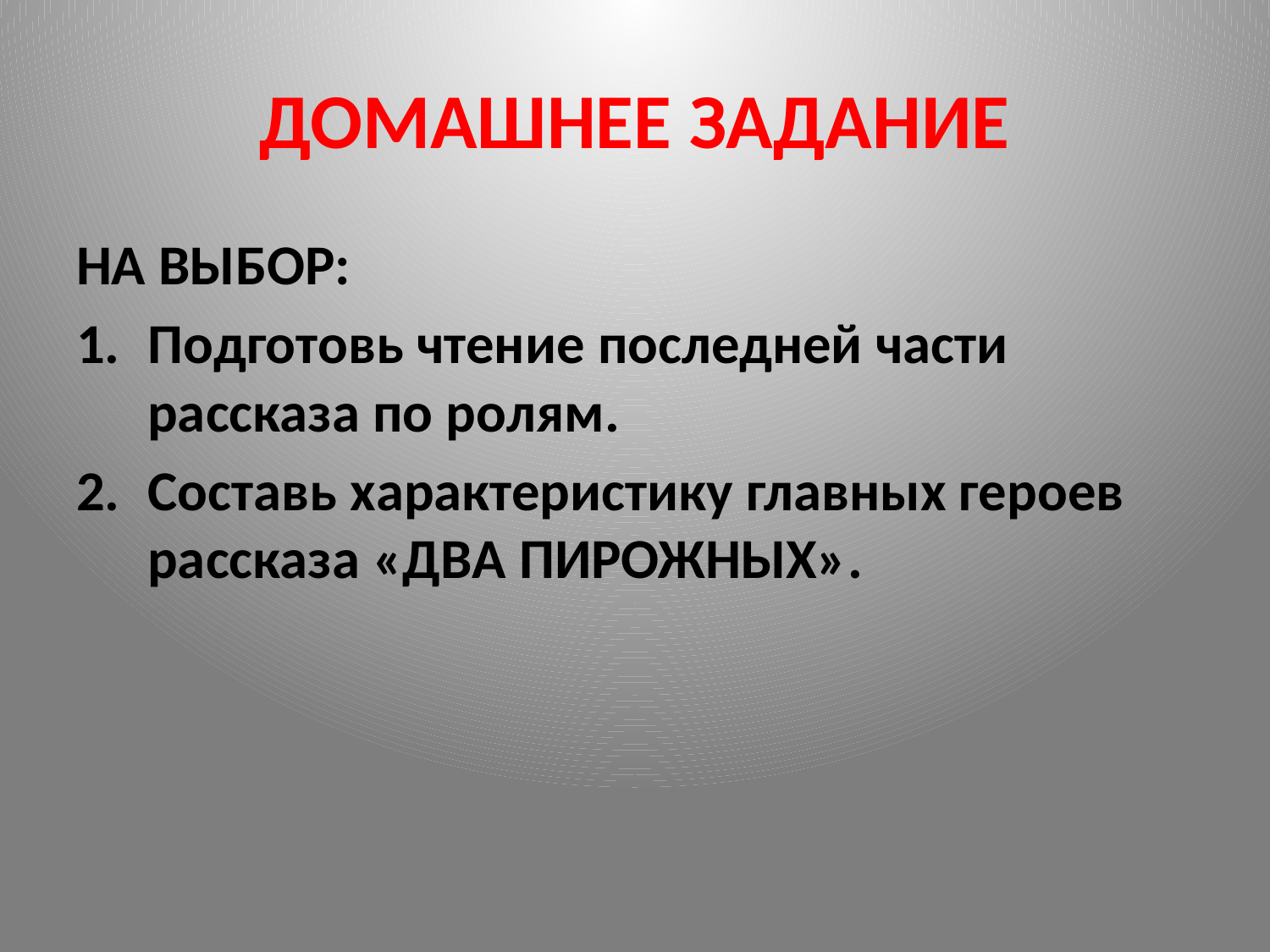

# ДОМАШНЕЕ ЗАДАНИЕ
НА ВЫБОР:
Подготовь чтение последней части рассказа по ролям.
Составь характеристику главных героев рассказа «ДВА ПИРОЖНЫХ».